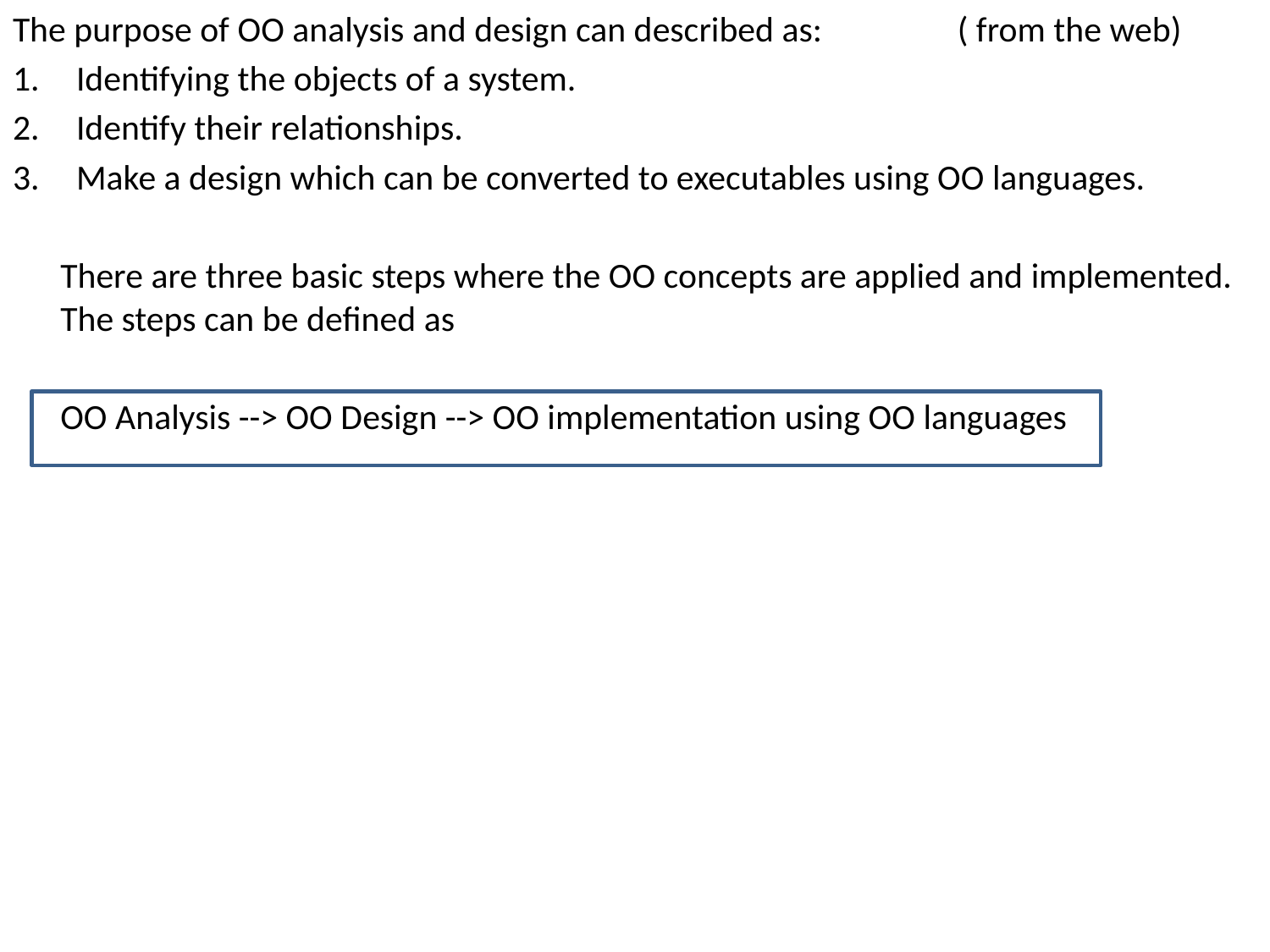

The purpose of OO analysis and design can described as:	 ( from the web)
Identifying the objects of a system.
Identify their relationships.
Make a design which can be converted to executables using OO languages.

	There are three basic steps where the OO concepts are applied and implemented. The steps can be defined as

	OO Analysis --> OO Design --> OO implementation using OO languages